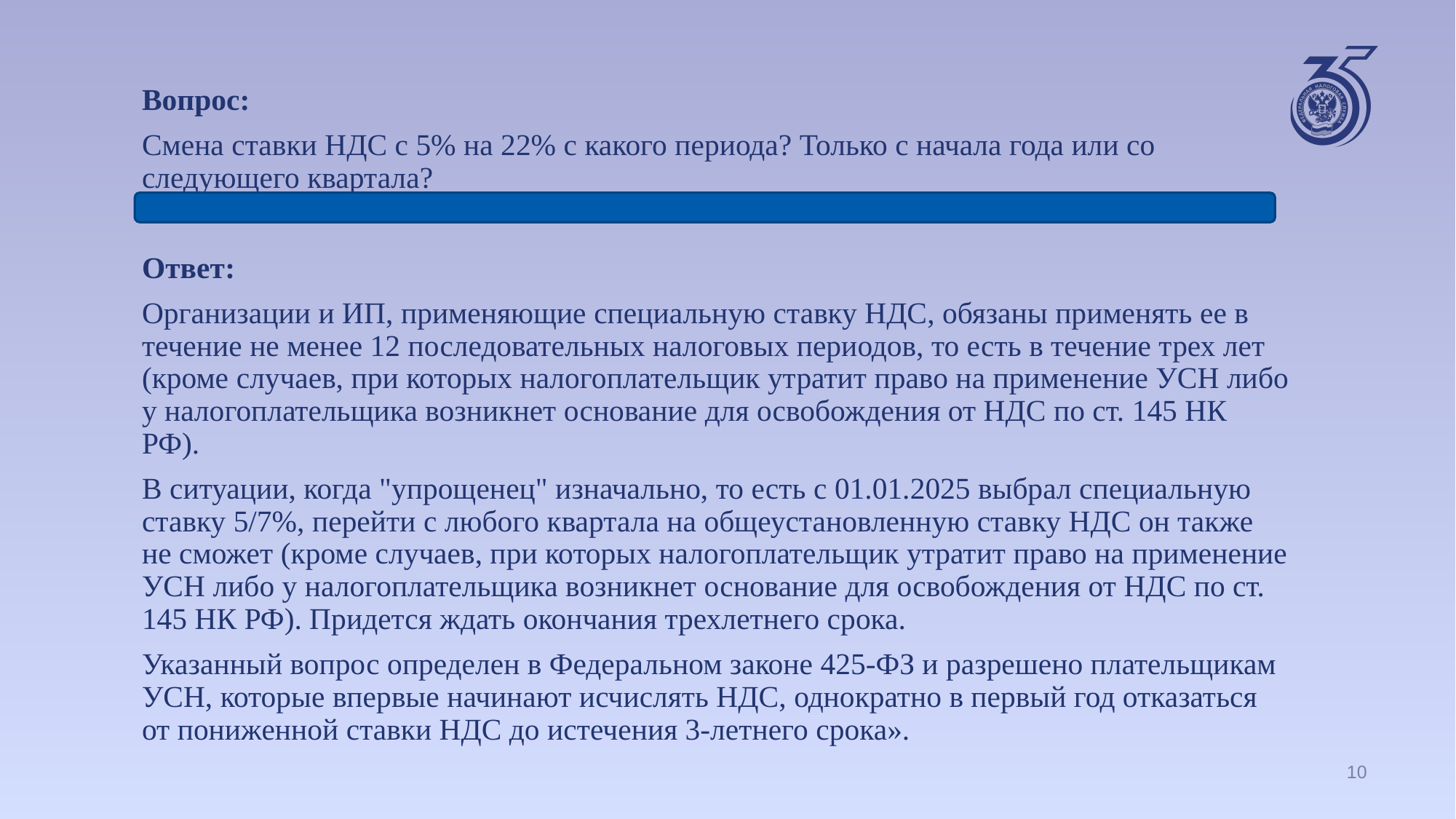

Вопрос:
Смена ставки НДС с 5% на 22% с какого периода? Только с начала года или со следующего квартала?

Ответ:
Организации и ИП, применяющие специальную ставку НДС, обязаны применять ее в течение не менее 12 последовательных налоговых периодов, то есть в течение трех лет (кроме случаев, при которых налогоплательщик утратит право на применение УСН либо у налогоплательщика возникнет основание для освобождения от НДС по ст. 145 НК РФ).
В ситуации, когда "упрощенец" изначально, то есть с 01.01.2025 выбрал специальную ставку 5/7%, перейти с любого квартала на общеустановленную ставку НДС он также не сможет (кроме случаев, при которых налогоплательщик утратит право на применение УСН либо у налогоплательщика возникнет основание для освобождения от НДС по ст. 145 НК РФ). Придется ждать окончания трехлетнего срока.
Указанный вопрос определен в Федеральном законе 425-ФЗ и разрешено плательщикам УСН, которые впервые начинают исчислять НДС, однократно в первый год отказаться от пониженной ставки НДС до истечения 3-летнего срока».

10